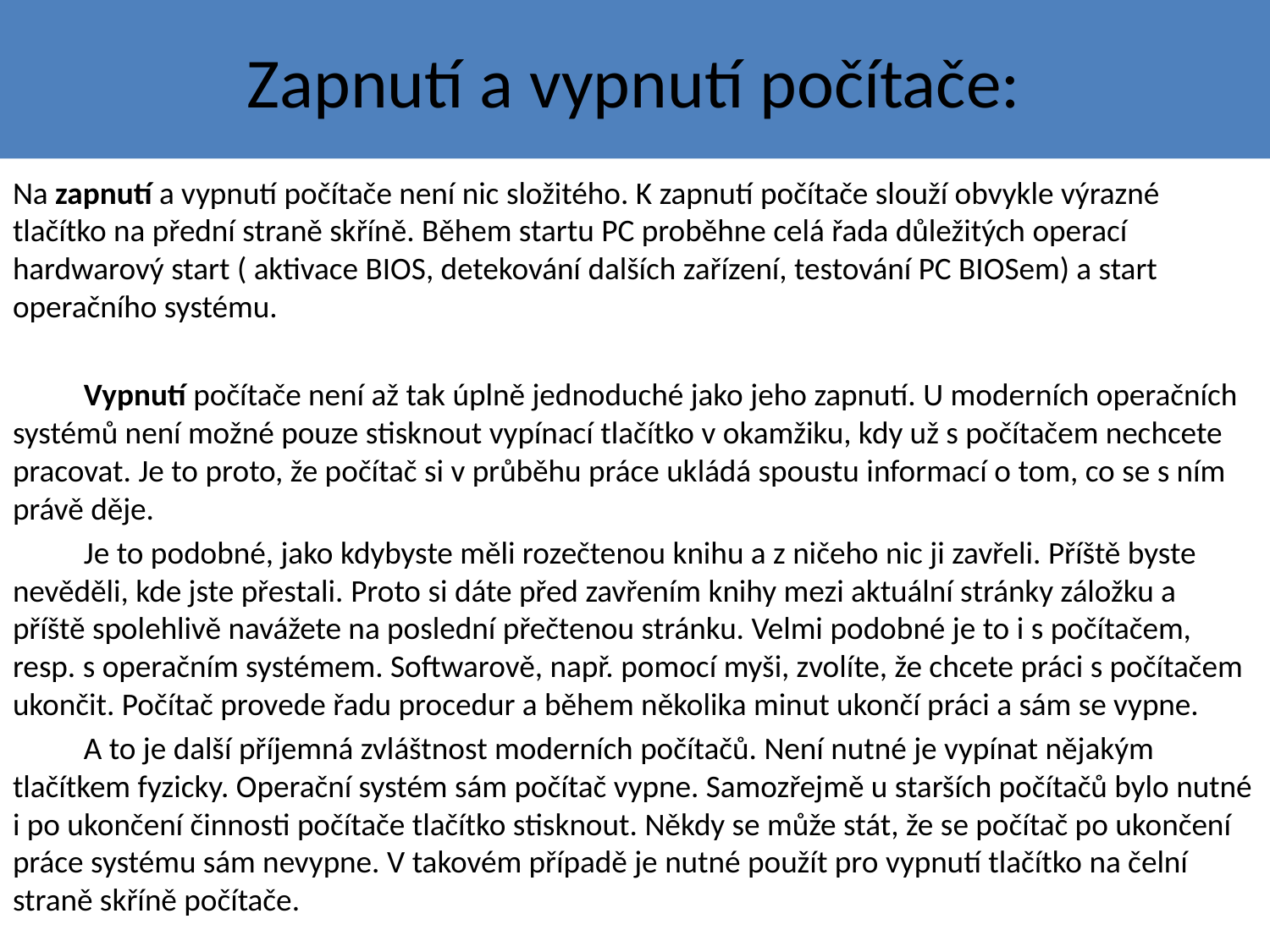

# Zapnutí a vypnutí počítače:
Na zapnutí a vypnutí počítače není nic složitého. K zapnutí počítače slouží obvykle výrazné tlačítko na přední straně skříně. Během startu PC proběhne celá řada důležitých operací hardwarový start ( aktivace BIOS, detekování dalších zařízení, testování PC BIOSem) a start operačního systému.

	Vypnutí počítače není až tak úplně jednoduché jako jeho zapnutí. U moderních operačních systémů není možné pouze stisknout vypínací tlačítko v okamžiku, kdy už s počítačem nechcete pracovat. Je to proto, že počítač si v průběhu práce ukládá spoustu informací o tom, co se s ním právě děje.
	Je to podobné, jako kdybyste měli rozečtenou knihu a z ničeho nic ji zavřeli. Příště byste nevěděli, kde jste přestali. Proto si dáte před zavřením knihy mezi aktuální stránky záložku a příště spolehlivě navážete na poslední přečtenou stránku. Velmi podobné je to i s počítačem, resp. s operačním systémem. Softwarově, např. pomocí myši, zvolíte, že chcete práci s počítačem ukončit. Počítač provede řadu procedur a během několika minut ukončí práci a sám se vypne.
	A to je další příjemná zvláštnost moderních počítačů. Není nutné je vypínat nějakým tlačítkem fyzicky. Operační systém sám počítač vypne. Samozřejmě u starších počítačů bylo nutné i po ukončení činnosti počítače tlačítko stisknout. Někdy se může stát, že se počítač po ukončení práce systému sám nevypne. V takovém případě je nutné použít pro vypnutí tlačítko na čelní straně skříně počítače.